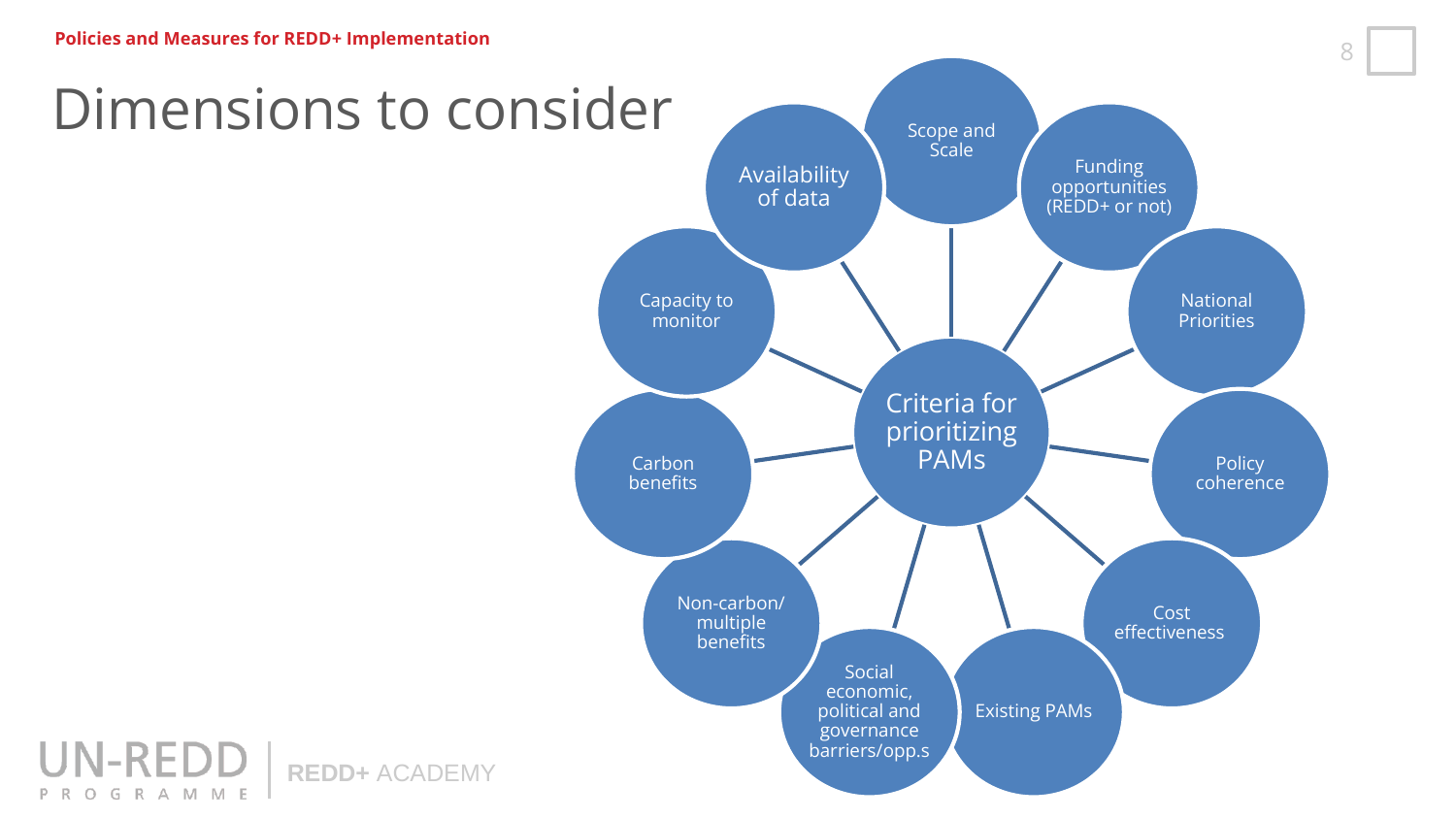

Policies and Measures for REDD+ Implementation
Dimensions to consider
Criteria for prioritizing PAMs

Scope and Scale

Funding opportunities (REDD+ or not)

National Priorities

Policy coherence

Cost effectiveness

Existing PAMs

Social economic, political and governance barriers/opp.s

Non-carbon/multiple benefits

Carbon benefits

Capacity to monitor

Availability of data